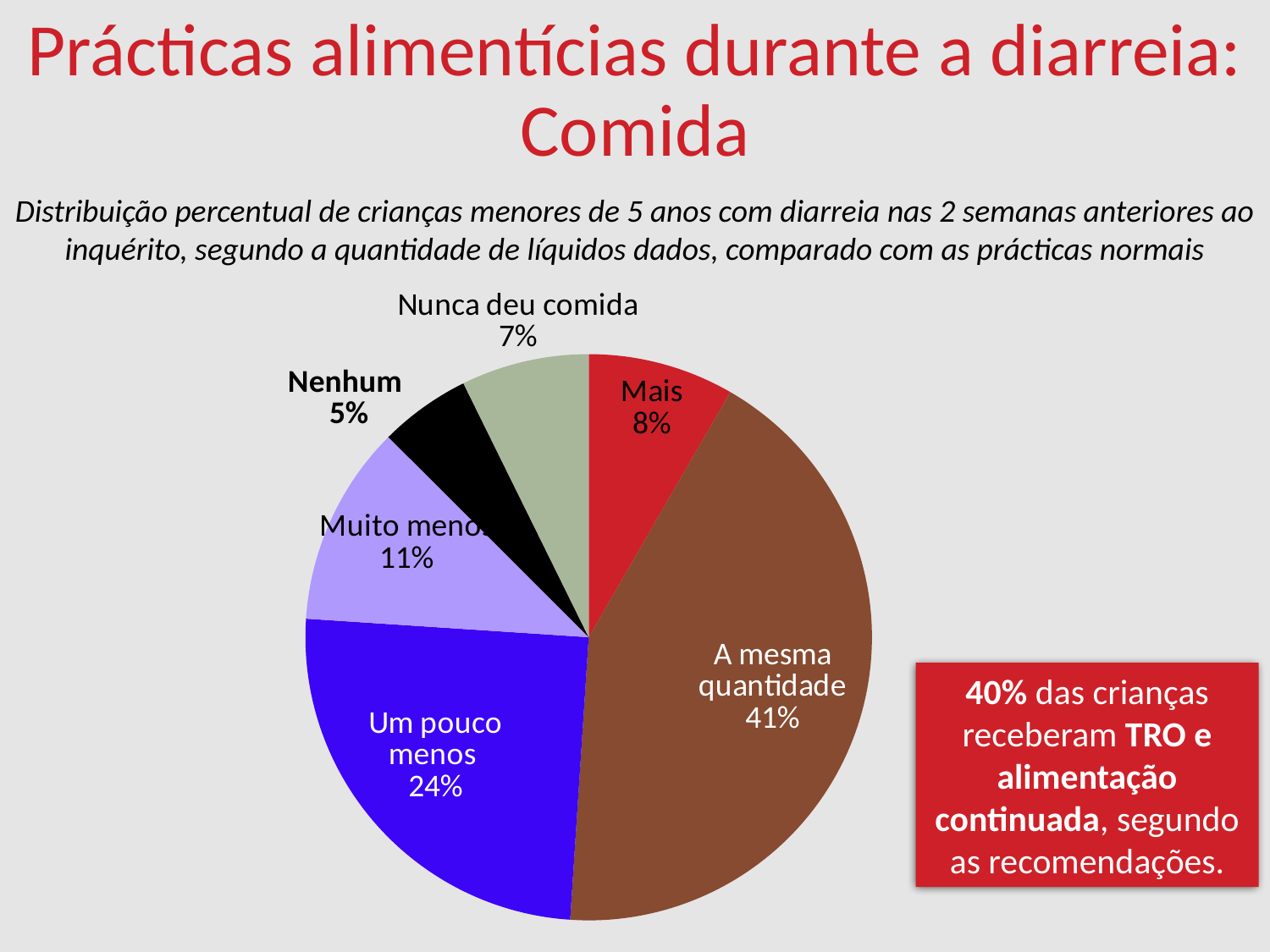

Prácticas alimentícias durante a diarreia: Comida
Distribuição percentual de crianças menores de 5 anos com diarreia nas 2 semanas anteriores ao inquérito, segundo a quantidade de líquidos dados, comparado com as prácticas normais

### Chart

| Category | Sales |
|---|---|
| Mais | 8.0 |
| A mesma quantidade | 41.0 |
| Um pouco menos  | 24.0 |
| Muito menos | 11.0 |
| Nenhum  | 5.0 |
| Nunca deu comida | 7.0 |
40% das crianças receberam TRO e alimentação continuada, segundo as recomendações.